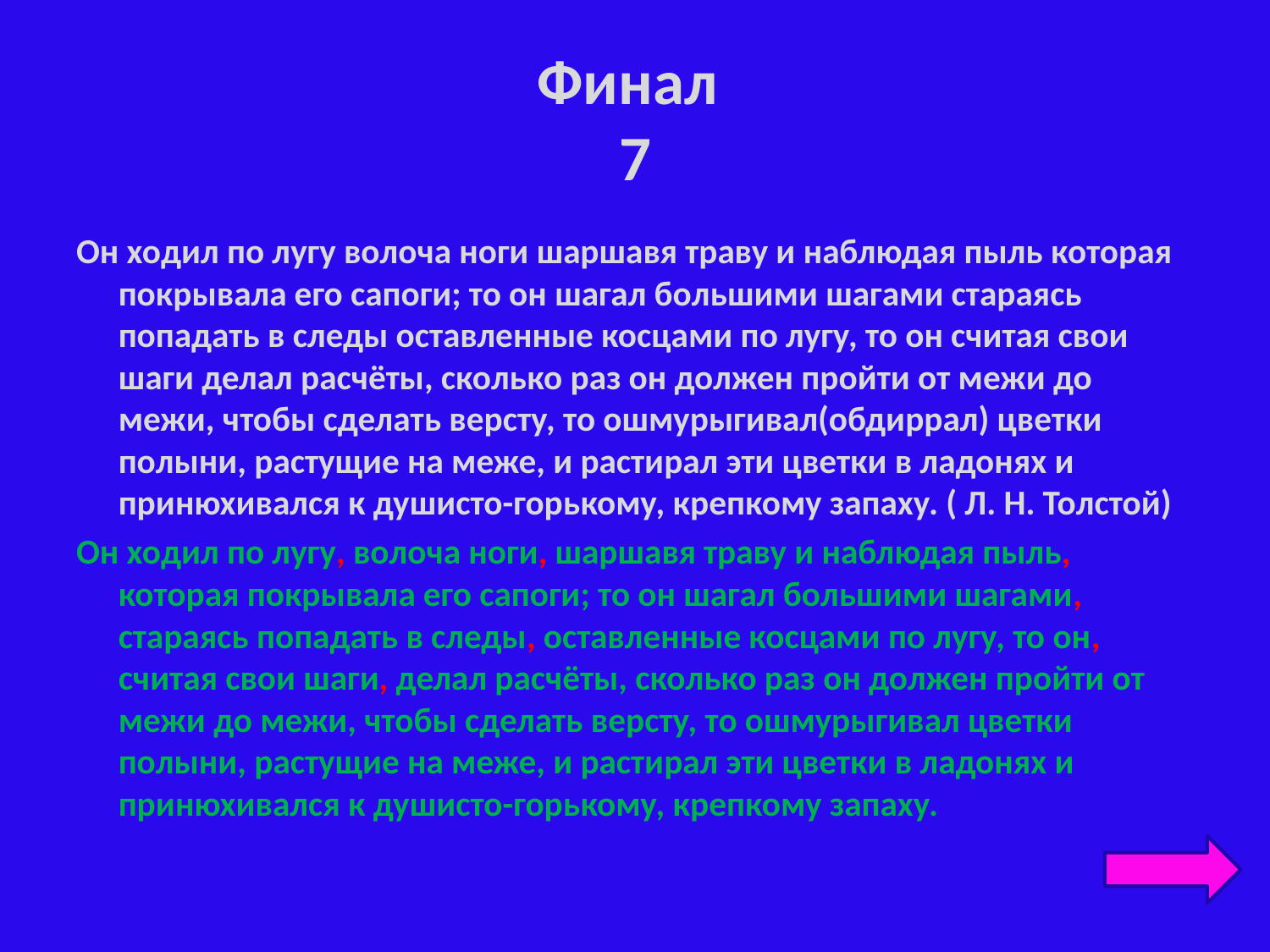

# Финал 7
Он ходил по лугу волоча ноги шаршавя траву и наблюдая пыль которая покрывала его сапоги; то он шагал большими шагами стараясь попадать в следы оставленные косцами по лугу, то он считая свои шаги делал расчёты, сколько раз он должен пройти от межи до межи, чтобы сделать версту, то ошмурыгивал(обдиррал) цветки полыни, растущие на меже, и растирал эти цветки в ладонях и принюхивался к душисто-горькому, крепкому запаху. ( Л. Н. Толстой)
Он ходил по лугу, волоча ноги, шаршавя траву и наблюдая пыль, которая покрывала его сапоги; то он шагал большими шагами, стараясь попадать в следы, оставленные косцами по лугу, то он, считая свои шаги, делал расчёты, сколько раз он должен пройти от межи до межи, чтобы сделать версту, то ошмурыгивал цветки полыни, растущие на меже, и растирал эти цветки в ладонях и принюхивался к душисто-горькому, крепкому запаху.